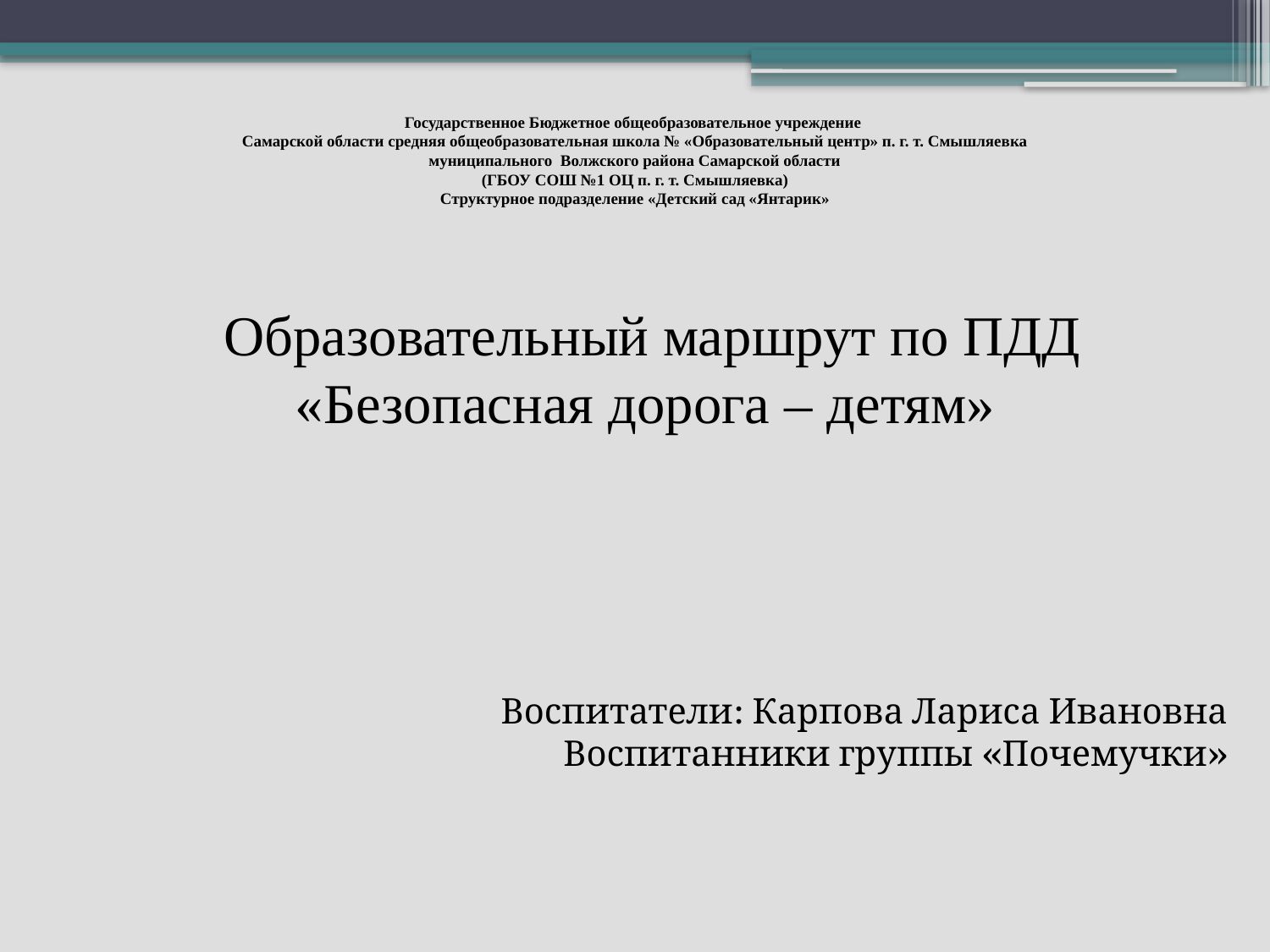

# Государственное Бюджетное общеобразовательное учреждение Самарской области средняя общеобразовательная школа № «Образовательный центр» п. г. т. Смышляевка муниципального  Волжского района Самарской области (ГБОУ СОШ №1 ОЦ п. г. т. Смышляевка) Структурное подразделение «Детский сад «Янтарик»

Образовательный маршрут по ПДД
«Безопасная дорога – детям»

Воспитатели: Карпова Лариса Ивановна
Воспитанники группы «Почемучки»